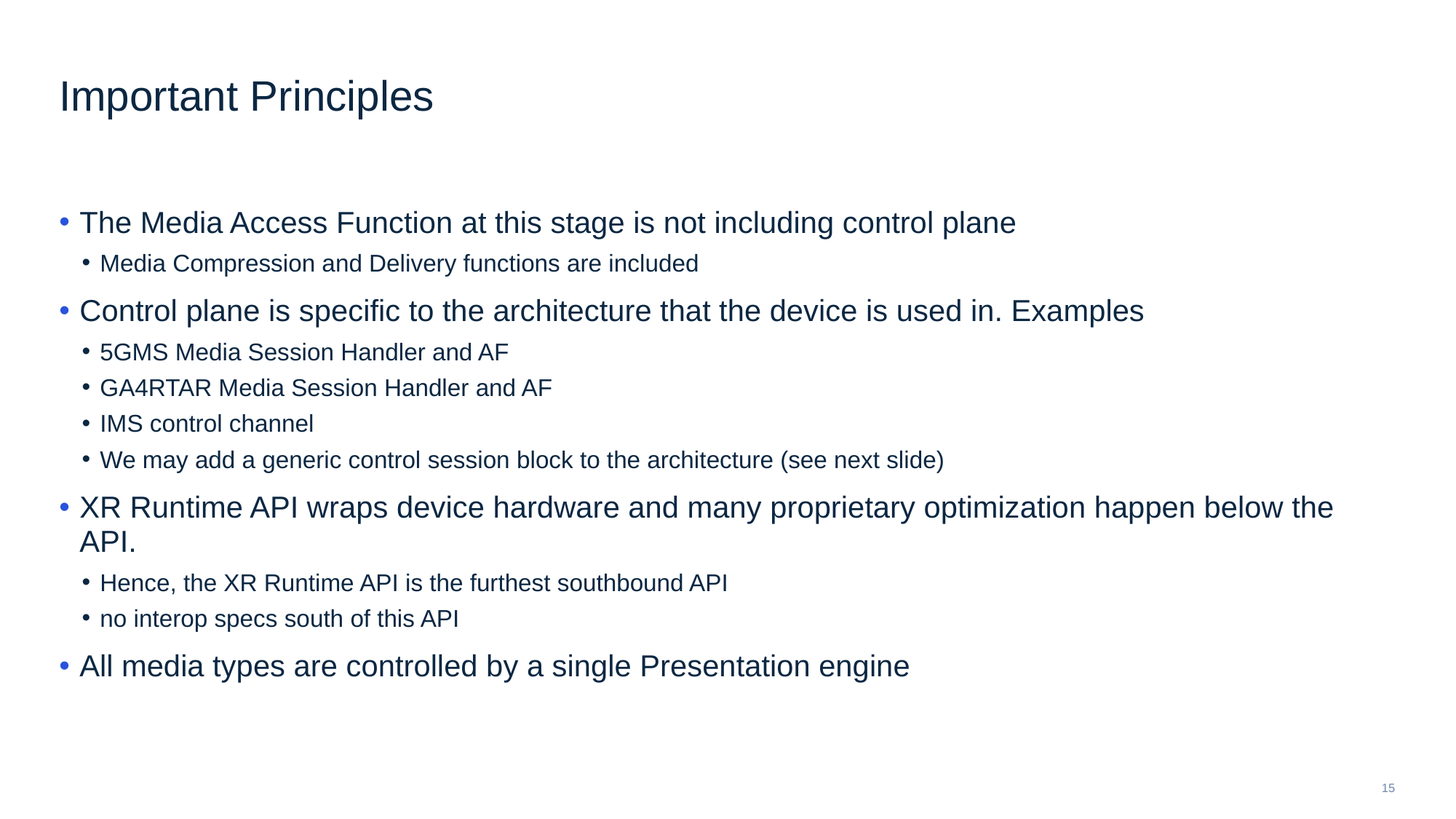

# Important Principles

The Media Access Function at this stage is not including control plane
Media Compression and Delivery functions are included
Control plane is specific to the architecture that the device is used in. Examples
5GMS Media Session Handler and AF
GA4RTAR Media Session Handler and AF
IMS control channel
We may add a generic control session block to the architecture (see next slide)
XR Runtime API wraps device hardware and many proprietary optimization happen below the API.
Hence, the XR Runtime API is the furthest southbound API
no interop specs south of this API
All media types are controlled by a single Presentation engine